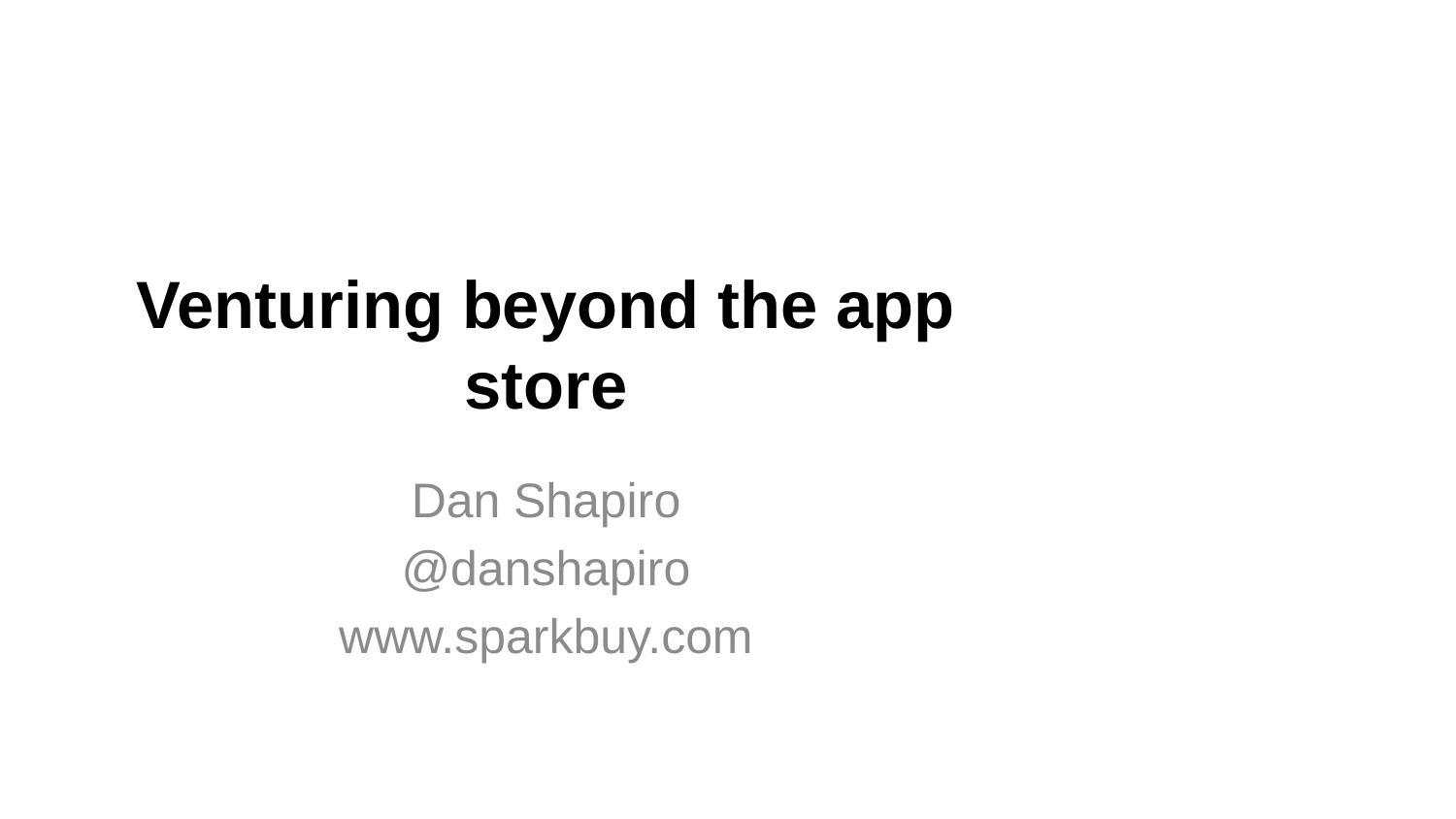

# Venturing beyond the app store
Dan Shapiro
@danshapiro
www.sparkbuy.com